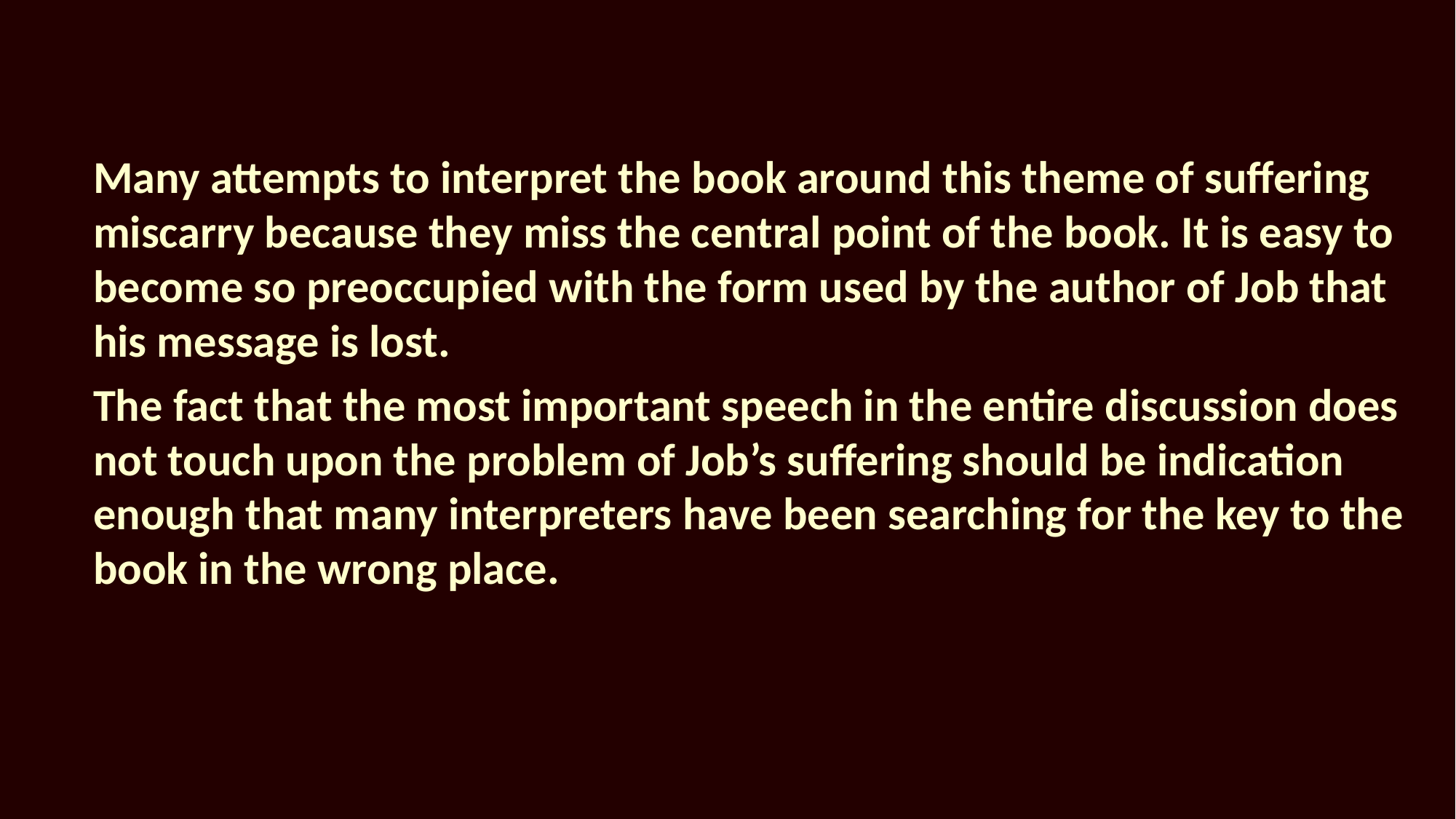

Many attempts to interpret the book around this theme of suffering miscarry because they miss the central point of the book. It is easy to become so preoccupied with the form used by the author of Job that his message is lost.
The fact that the most important speech in the entire discussion does not touch upon the problem of Job’s suffering should be indication enough that many interpreters have been searching for the key to the book in the wrong place.